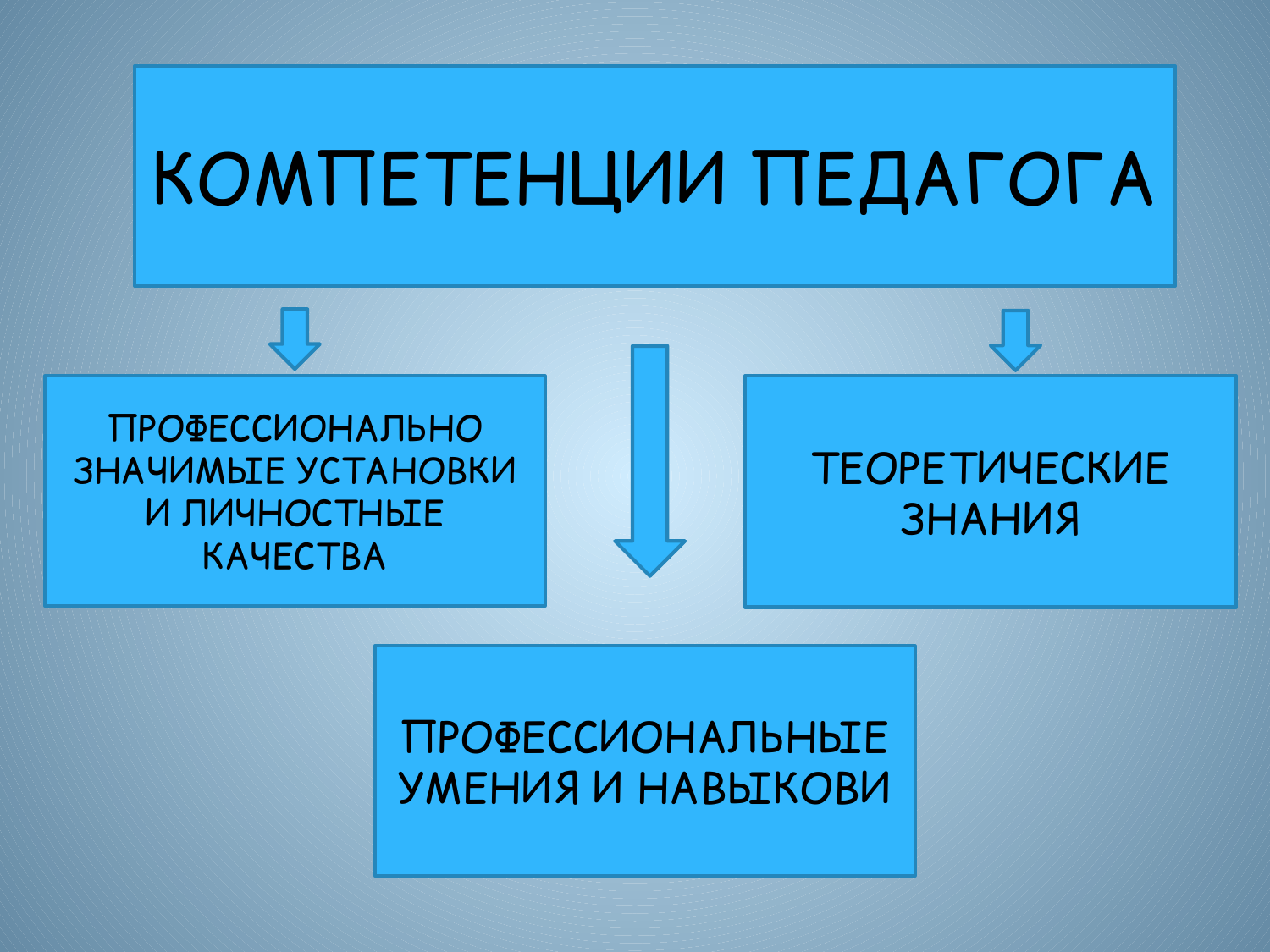

КОМПЕТЕНЦИИ ПЕДАГОГА

ПРОФЕССИОНАЛЬНО ЗНАЧИМЫЕ УСТАНОВКИ И ЛИЧНОСТНЫЕ КАЧЕСТВА
ТЕОРЕТИЧЕСКИЕ ЗНАНИЯ
ПРОФЕССИОНАЛЬНЫЕ УМЕНИЯ И НАВЫКОВИ